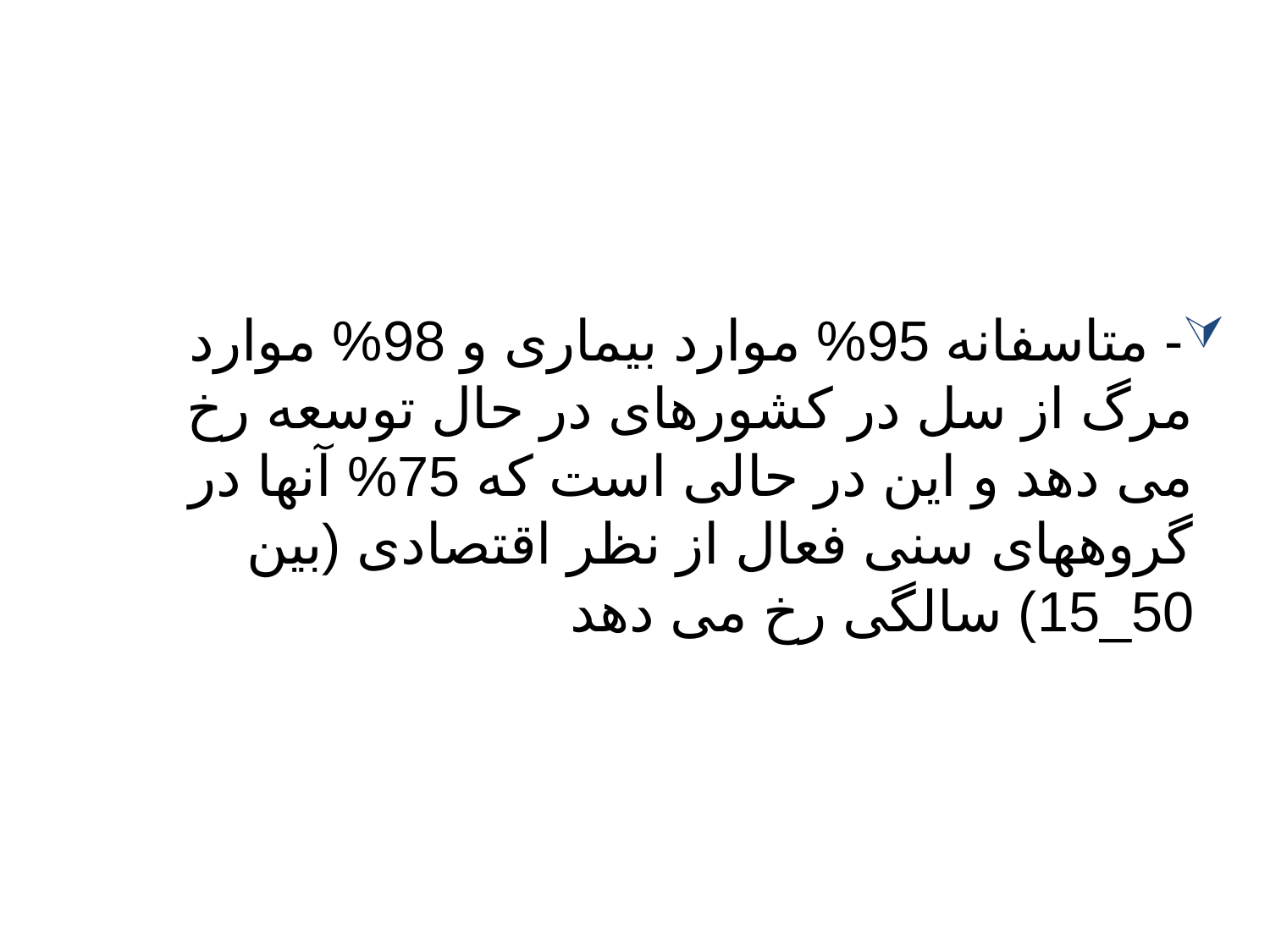

- متاسفانه 95% موارد بیماری و 98% موارد مرگ از سل در کشورهای در حال توسعه رخ می دهد و این در حالی است که 75% آنها در گروههای سنی فعال از نظر اقتصادی (بین 50_15) سالگی رخ می دهد